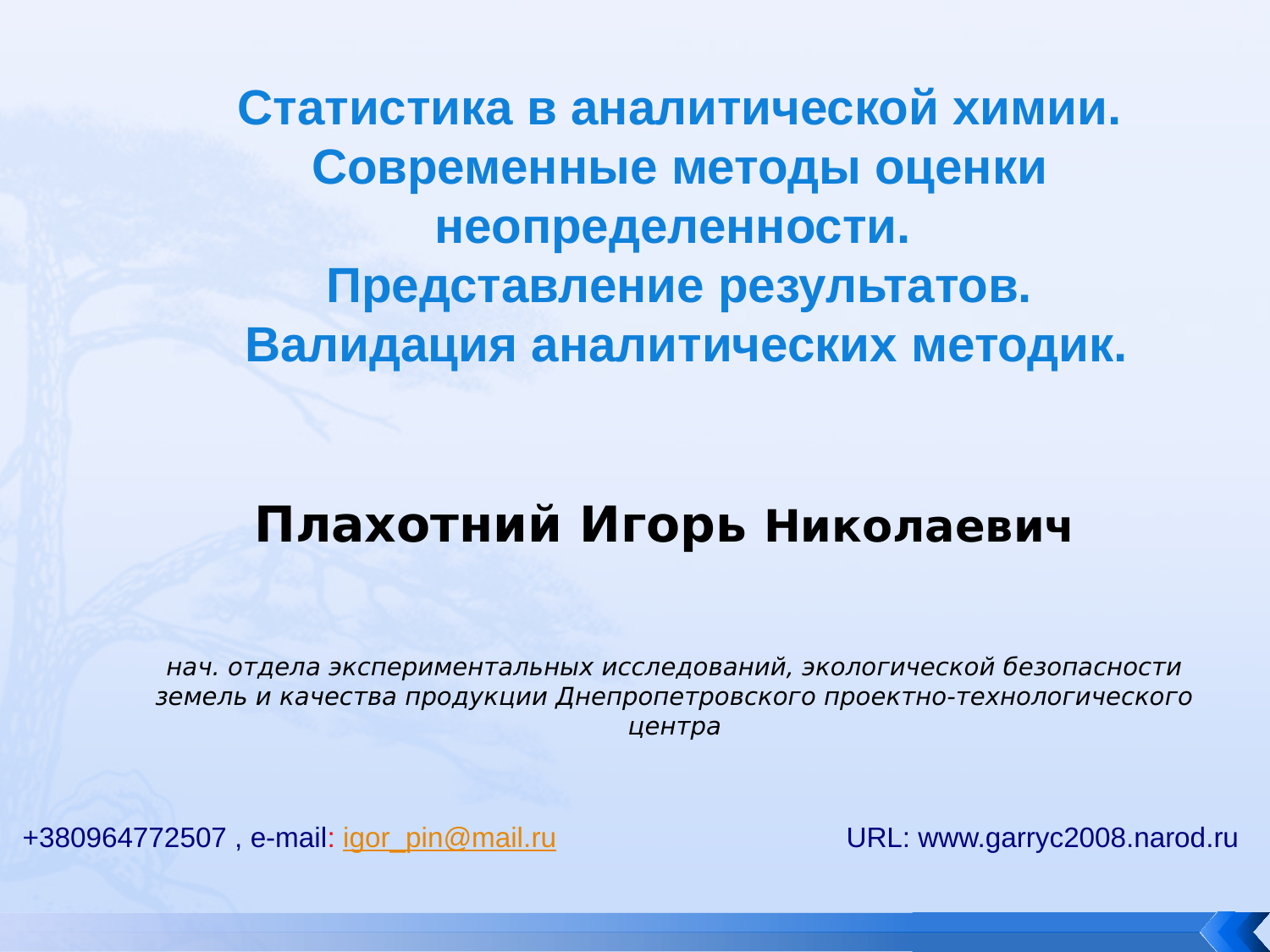

Статистика в аналитической химии. Современные методы оценки неопределенности.
Представление результатов.
 Валидация аналитических методик.
# Плахотний Игорь Николаевич
нач. отдела экспериментальных исследований, экологической безопасности земель и качества продукции Днепропетровского проектно-технологического центра
+380964772507 , e-mail: igor_pin@mail.ru                                     URL: www.garryc2008.narod.ru